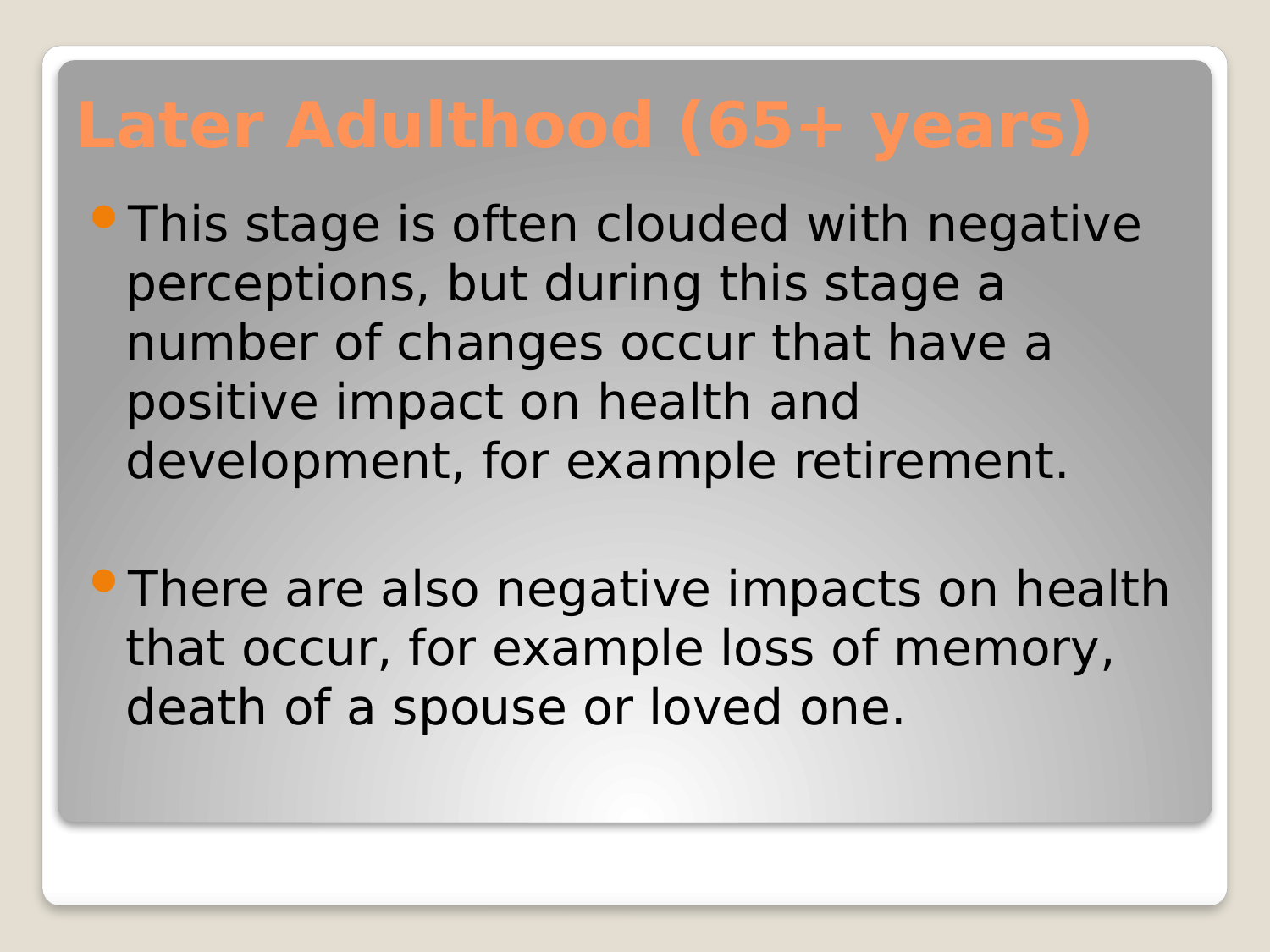

# Later Adulthood (65+ years)
This stage is often clouded with negative perceptions, but during this stage a number of changes occur that have a positive impact on health and development, for example retirement.

There are also negative impacts on health that occur, for example loss of memory, death of a spouse or loved one.